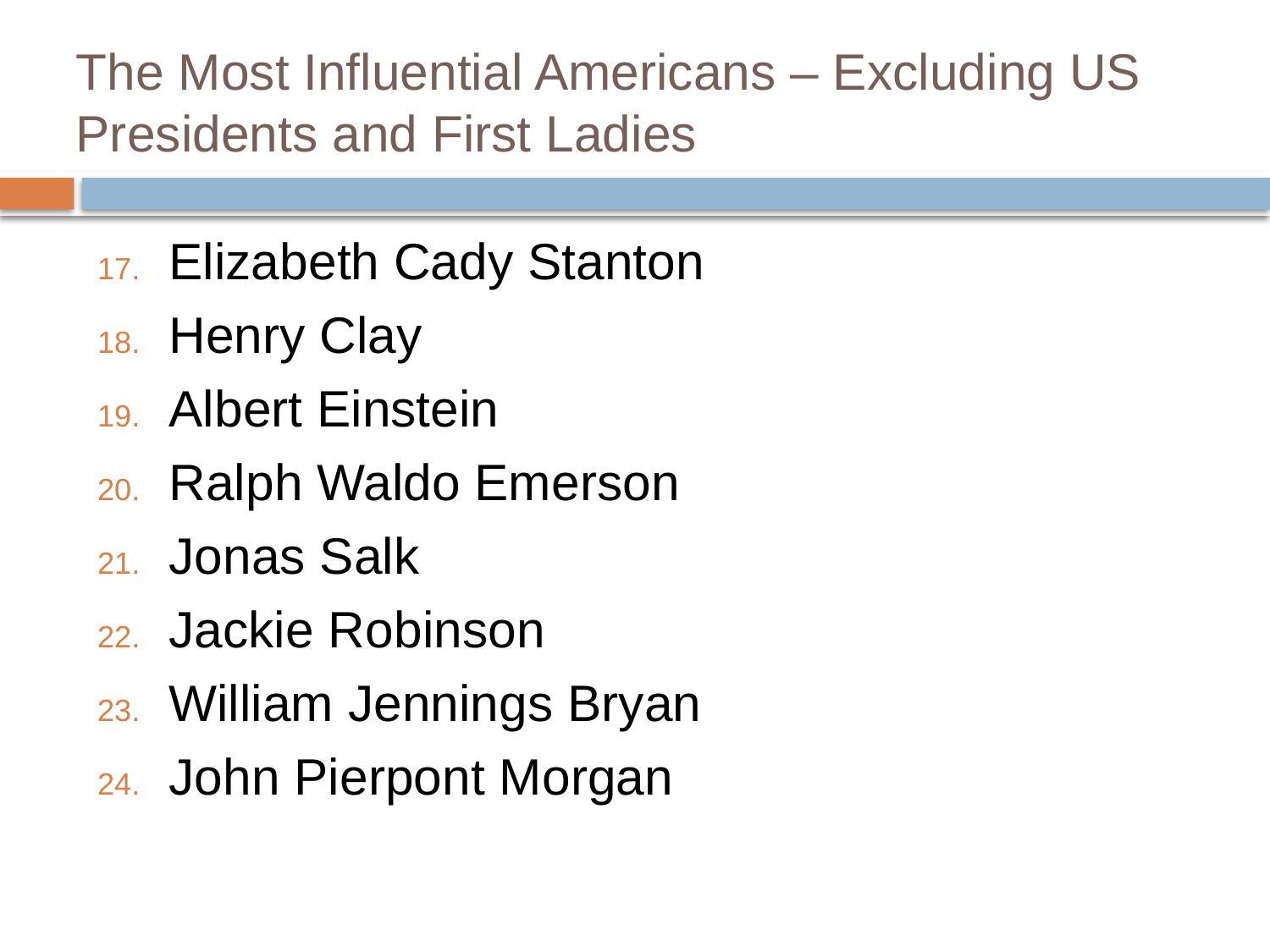

# The Most Influential Americans – Excluding US Presidents and First Ladies
Elizabeth Cady Stanton
Henry Clay
Albert Einstein
Ralph Waldo Emerson
Jonas Salk
Jackie Robinson
William Jennings Bryan
John Pierpont Morgan